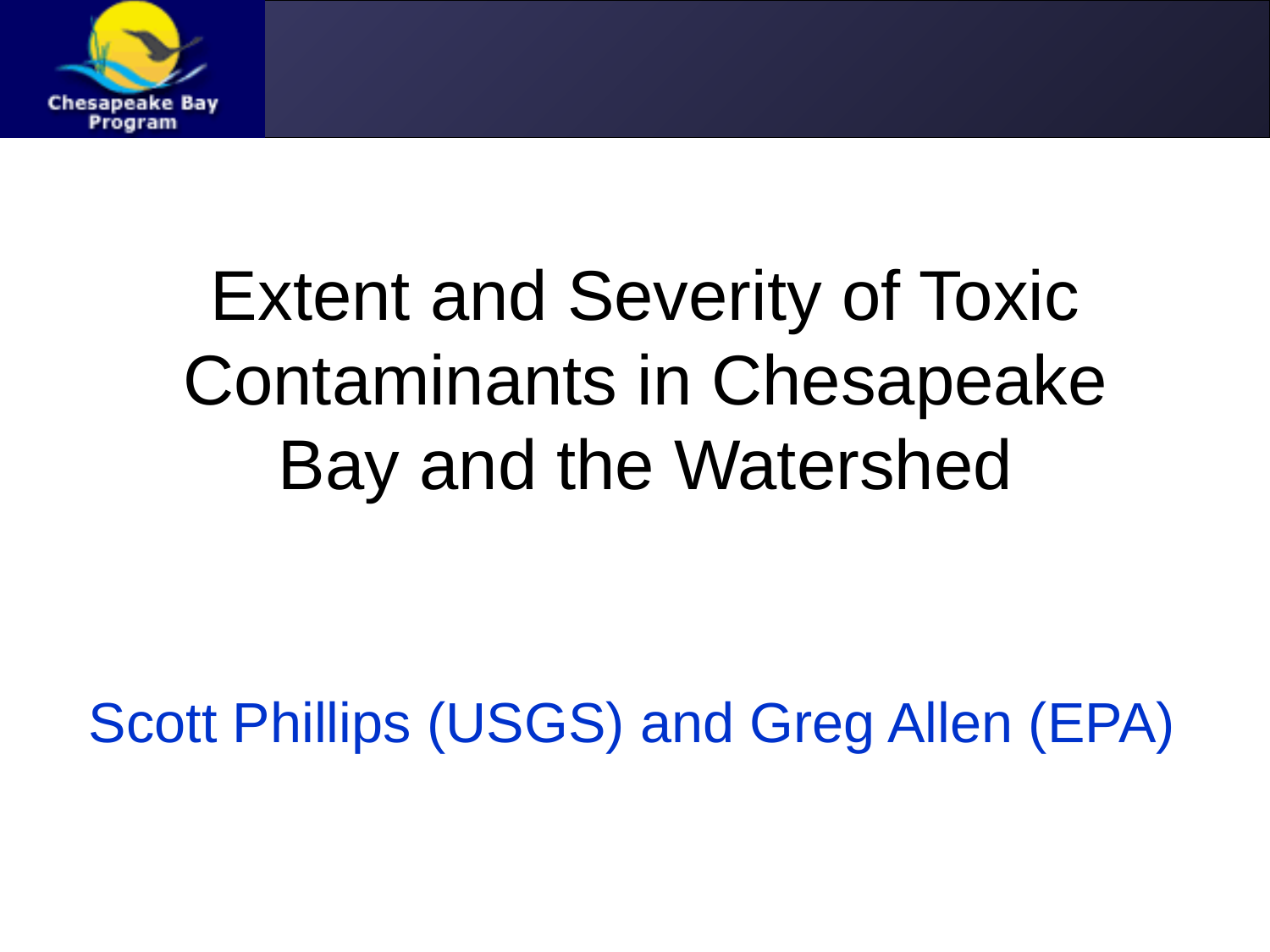

# Extent and Severity of Toxic Contaminants in Chesapeake Bay and the Watershed
Scott Phillips (USGS) and Greg Allen (EPA)